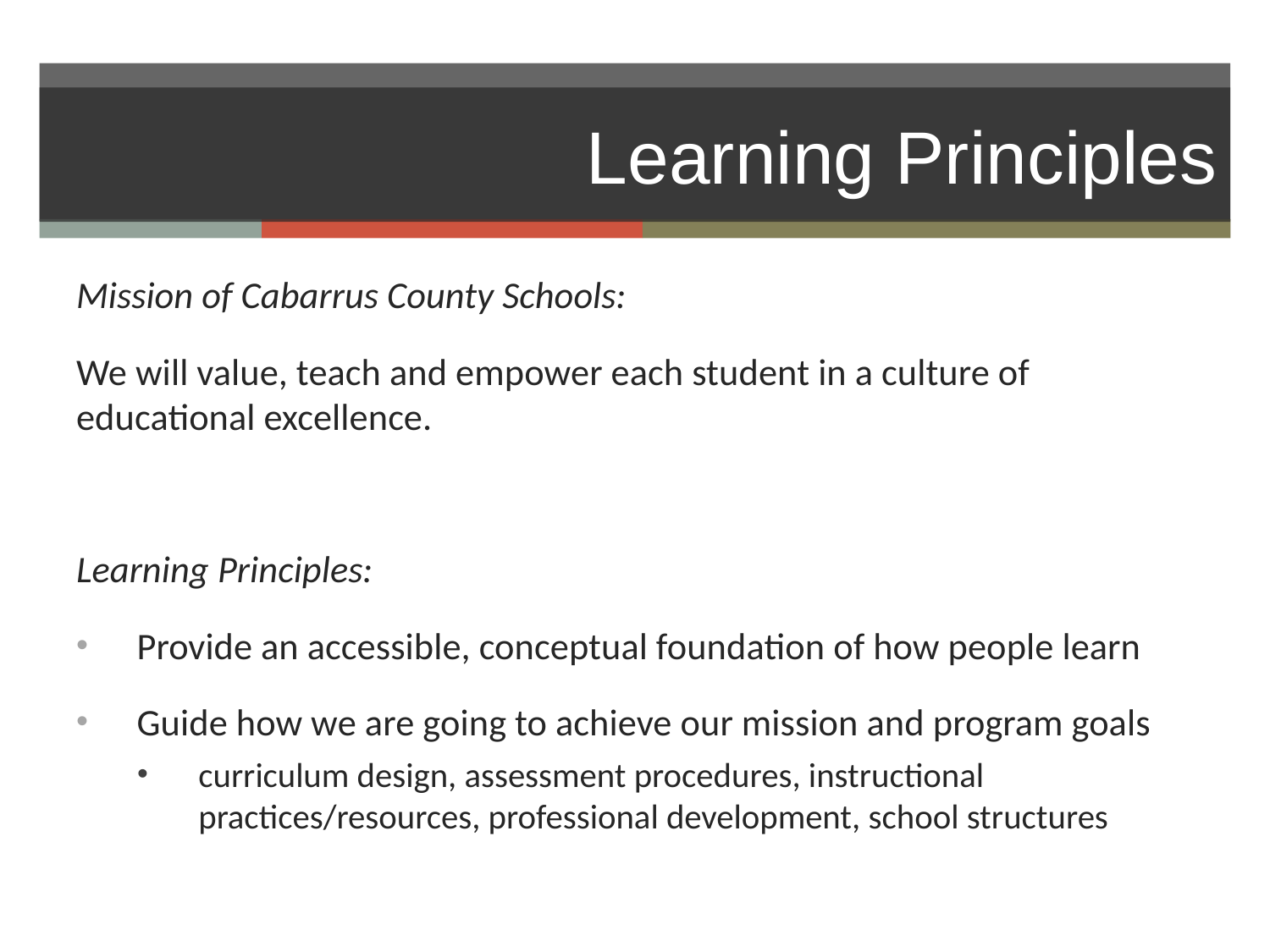

# Learning Principles
Mission of Cabarrus County Schools:
We will value, teach and empower each student in a culture of educational excellence.

Learning Principles:
Provide an accessible, conceptual foundation of how people learn
Guide how we are going to achieve our mission and program goals
curriculum design, assessment procedures, instructional practices/resources, professional development, school structures